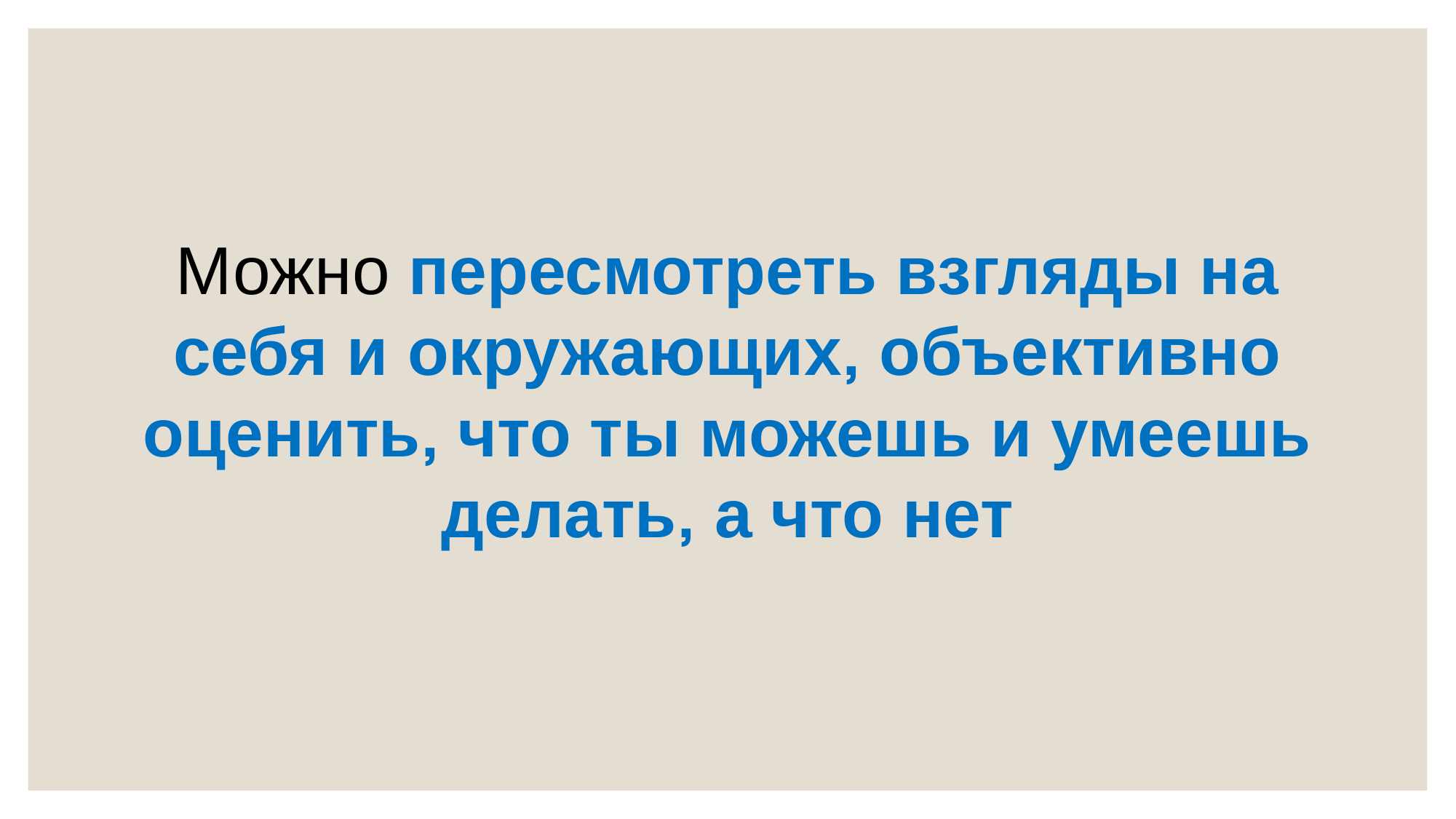

Можно пересмотреть взгляды на себя и окружающих, объективно оценить, что ты можешь и умеешь делать, а что нет